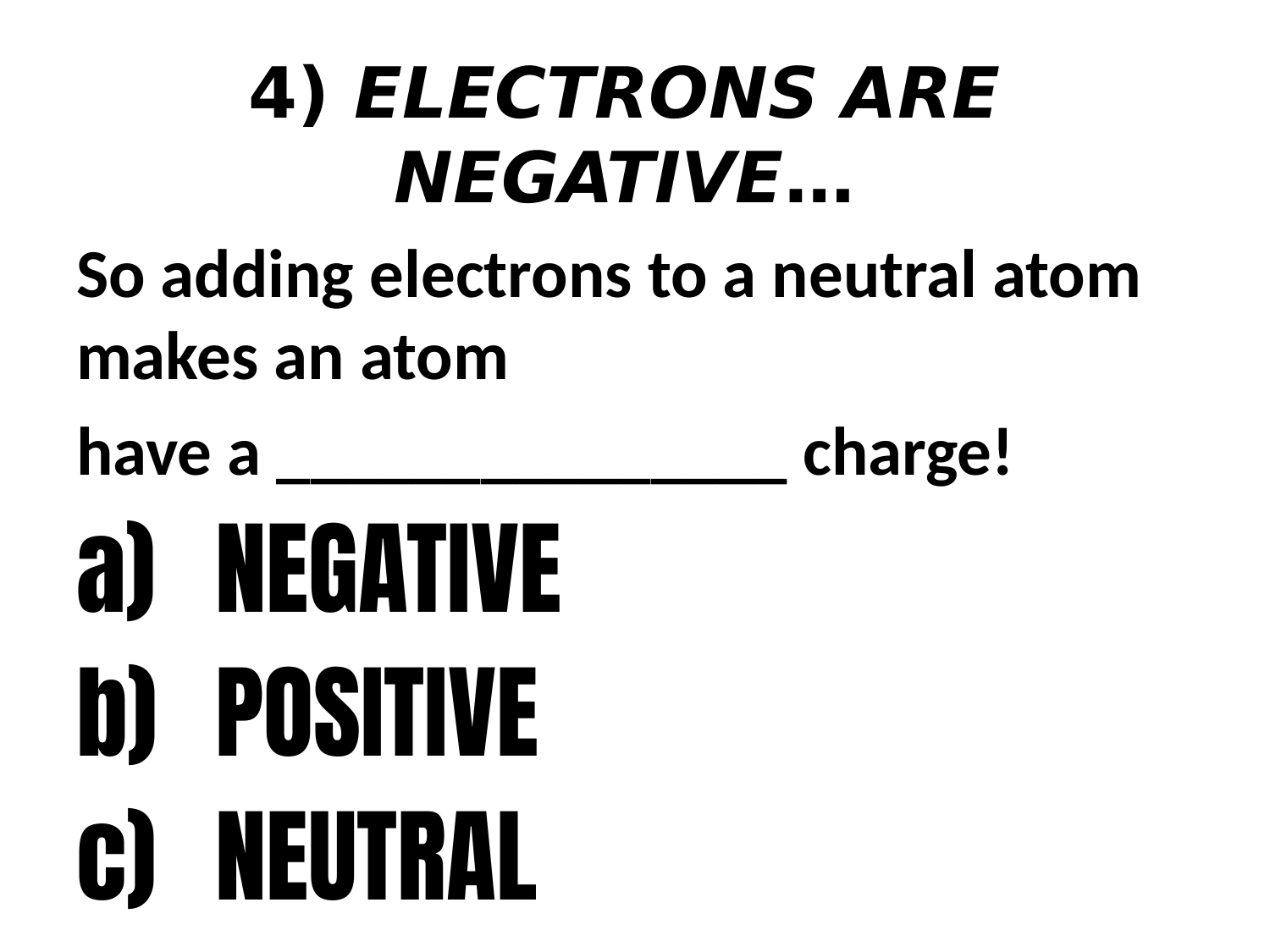

# 4) ELECTRONS ARE NEGATIVE…
So adding electrons to a neutral atom makes an atom
have a _______________ charge!
NEGATIVE
POSITIVE
NEUTRAL